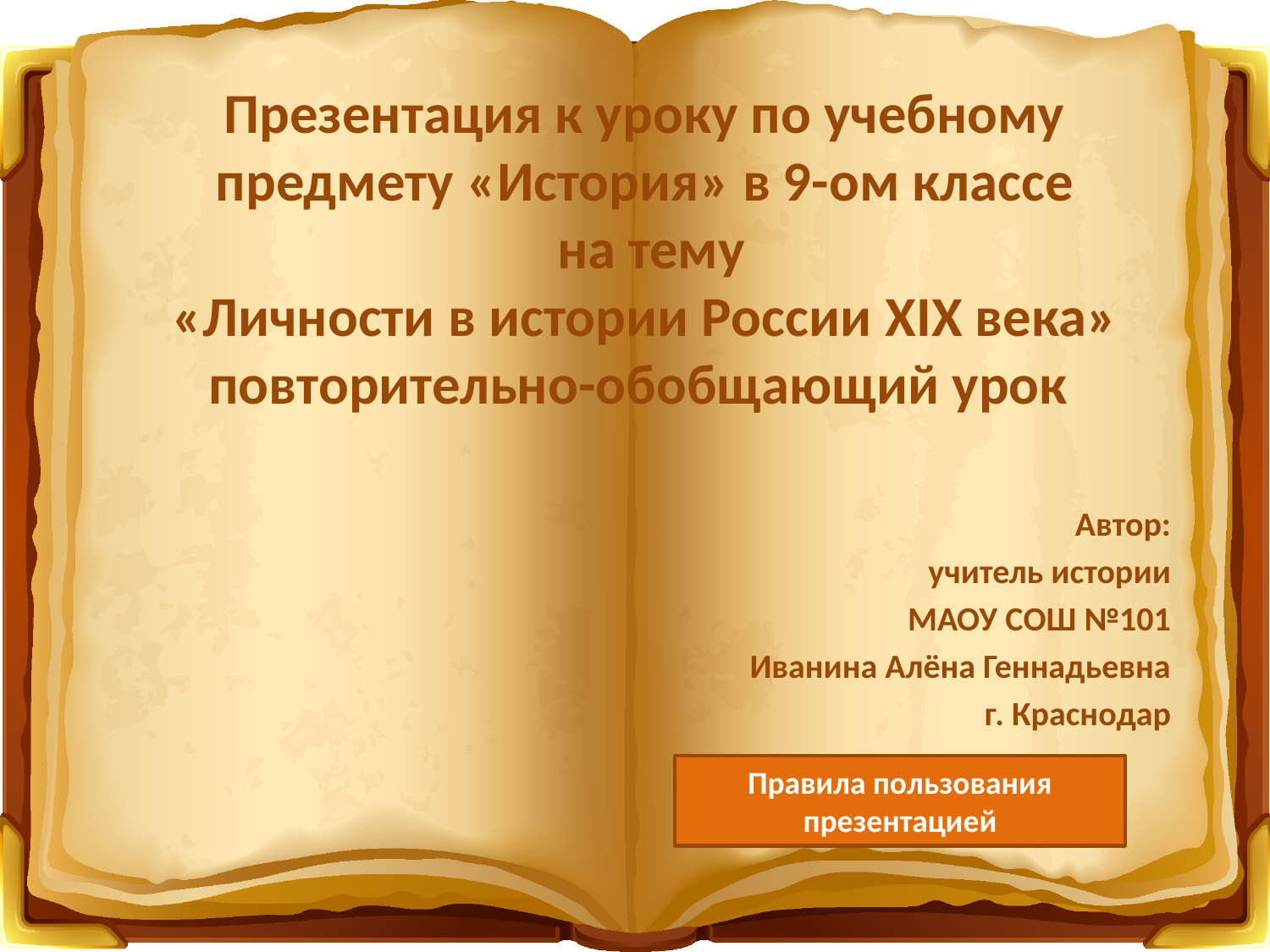

# Презентация к уроку по учебному предмету «История» в 9-ом классе на тему «Личности в истории России XIX века» повторительно-обобщающий урок
Автор:
учитель истории
МАОУ СОШ №101
Иванина Алёна Геннадьевна
г. Краснодар

Правила пользования презентацией